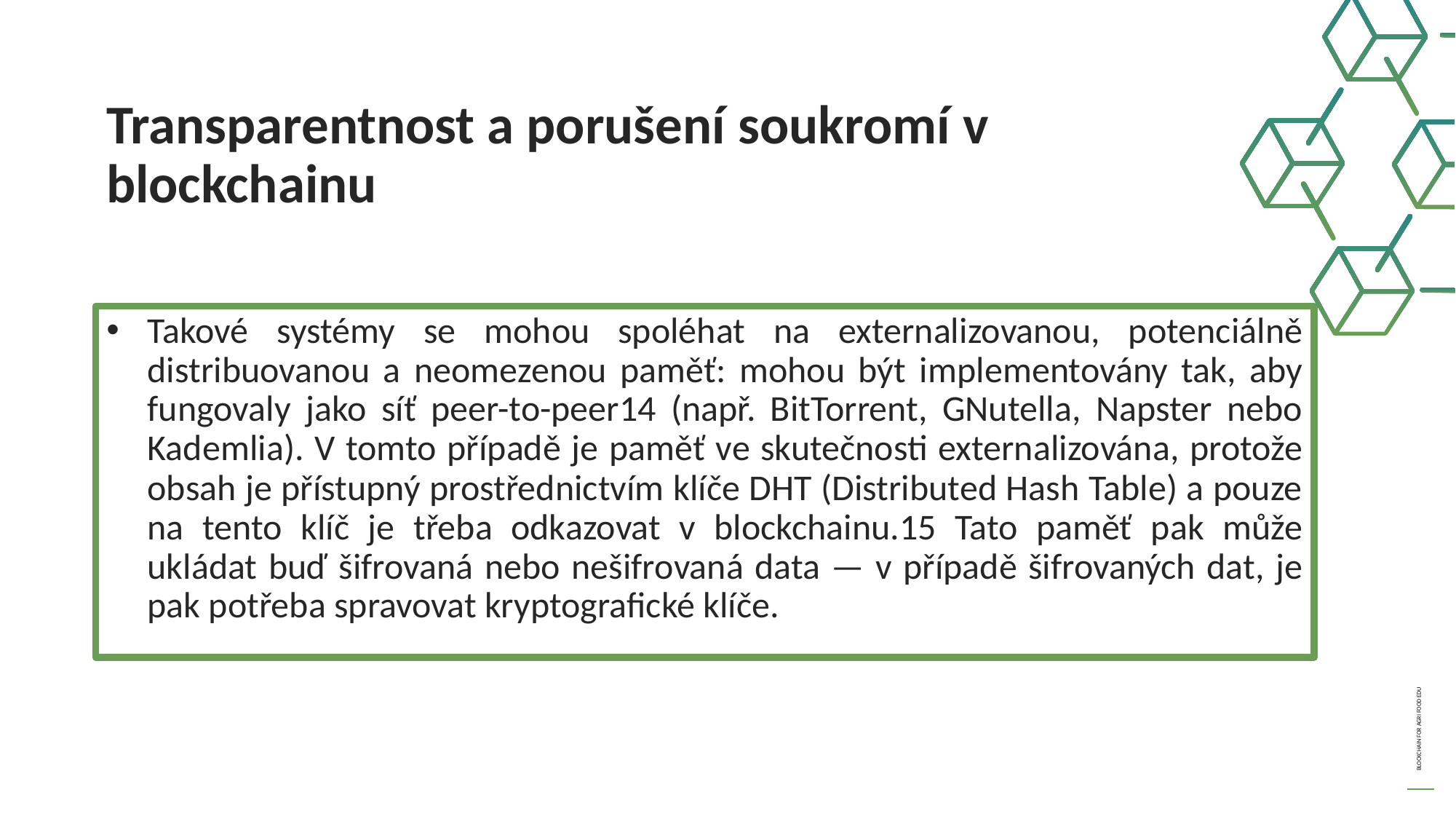

Transparentnost a porušení soukromí v blockchainu
Takové systémy se mohou spoléhat na externalizovanou, potenciálně distribuovanou a neomezenou paměť: mohou být implementovány tak, aby fungovaly jako síť peer-to-peer14 (např. BitTorrent, GNutella, Napster nebo Kademlia). V tomto případě je paměť ve skutečnosti externalizována, protože obsah je přístupný prostřednictvím klíče DHT (Distributed Hash Table) a pouze na tento klíč je třeba odkazovat v blockchainu.15 Tato paměť pak může ukládat buď šifrovaná nebo nešifrovaná data — v případě šifrovaných dat, je pak potřeba spravovat kryptografické klíče.